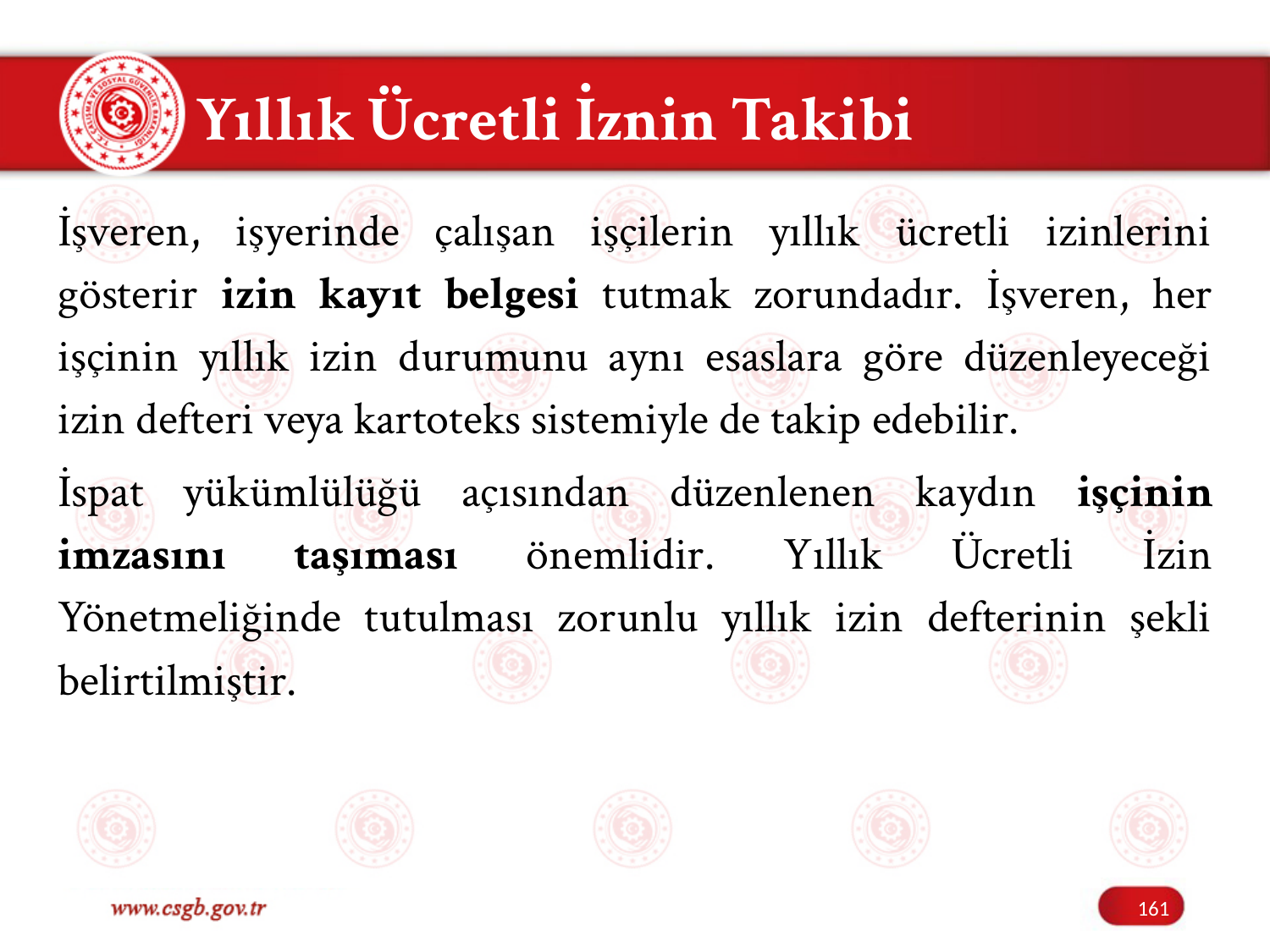

# Yıllık Ücretli İznin Takibi
İşveren, işyerinde çalışan işçilerin yıllık ücretli izinlerini gösterir izin kayıt belgesi tutmak zorundadır. İşveren, her işçinin yıllık izin durumunu aynı esaslara göre düzenleyeceği izin defteri veya kartoteks sistemiyle de takip edebilir.
İspat yükümlülüğü açısından düzenlenen kaydın işçinin imzasını taşıması önemlidir. Yıllık Ücretli İzin Yönetmeliğinde tutulması zorunlu yıllık izin defterinin şekli belirtilmiştir.

161